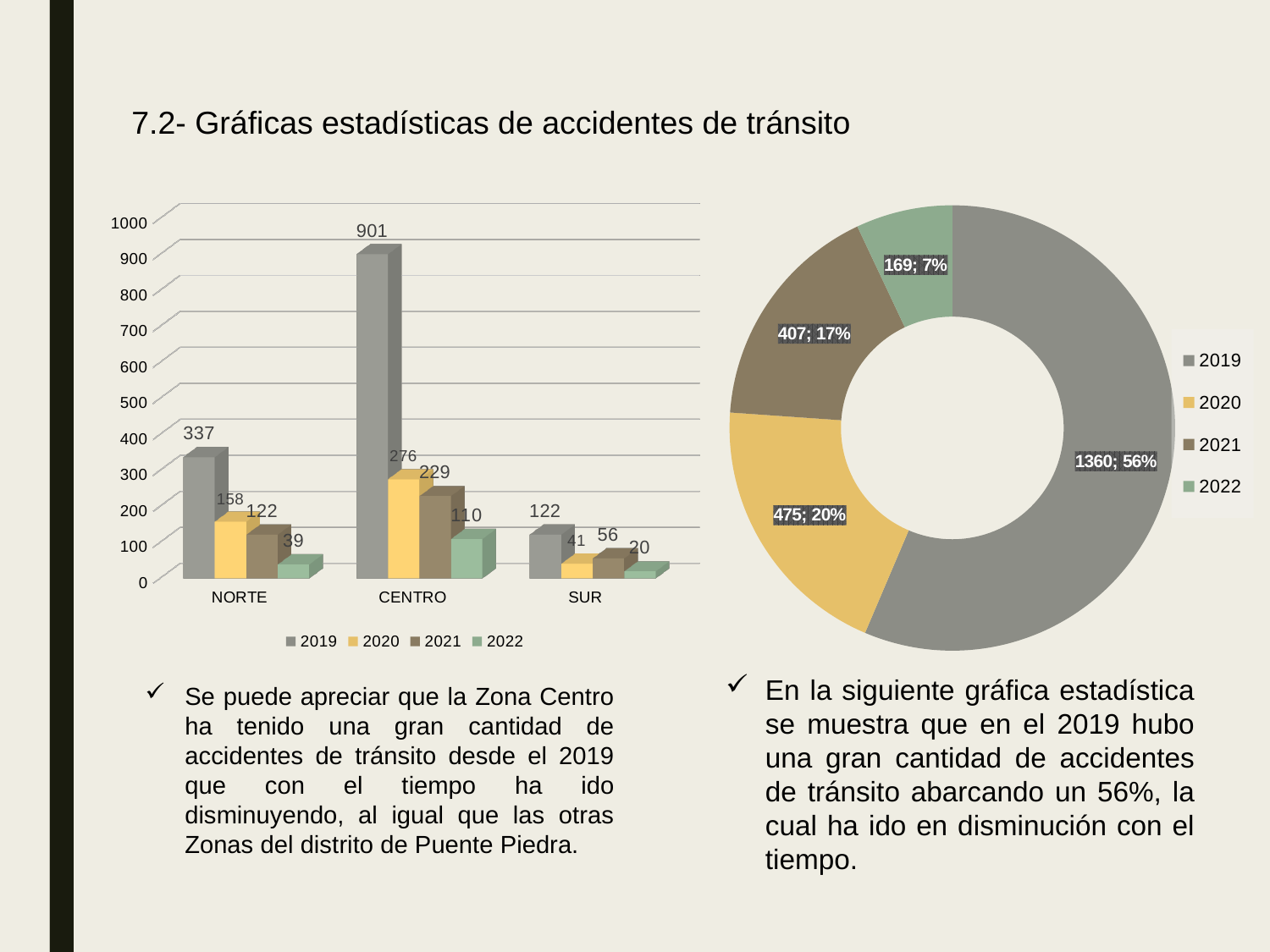

7.2- Gráficas estadísticas de accidentes de tránsito

[unsupported chart]

### Chart

| Category | TOTAL |
|---|---|
| 2019 | 1360.0 |
| 2020 | 475.0 |
| 2021 | 407.0 |
| 2022 | 169.0 |
En la siguiente gráfica estadística se muestra que en el 2019 hubo una gran cantidad de accidentes de tránsito abarcando un 56%, la cual ha ido en disminución con el tiempo.
Se puede apreciar que la Zona Centro ha tenido una gran cantidad de accidentes de tránsito desde el 2019 que con el tiempo ha ido disminuyendo, al igual que las otras Zonas del distrito de Puente Piedra.